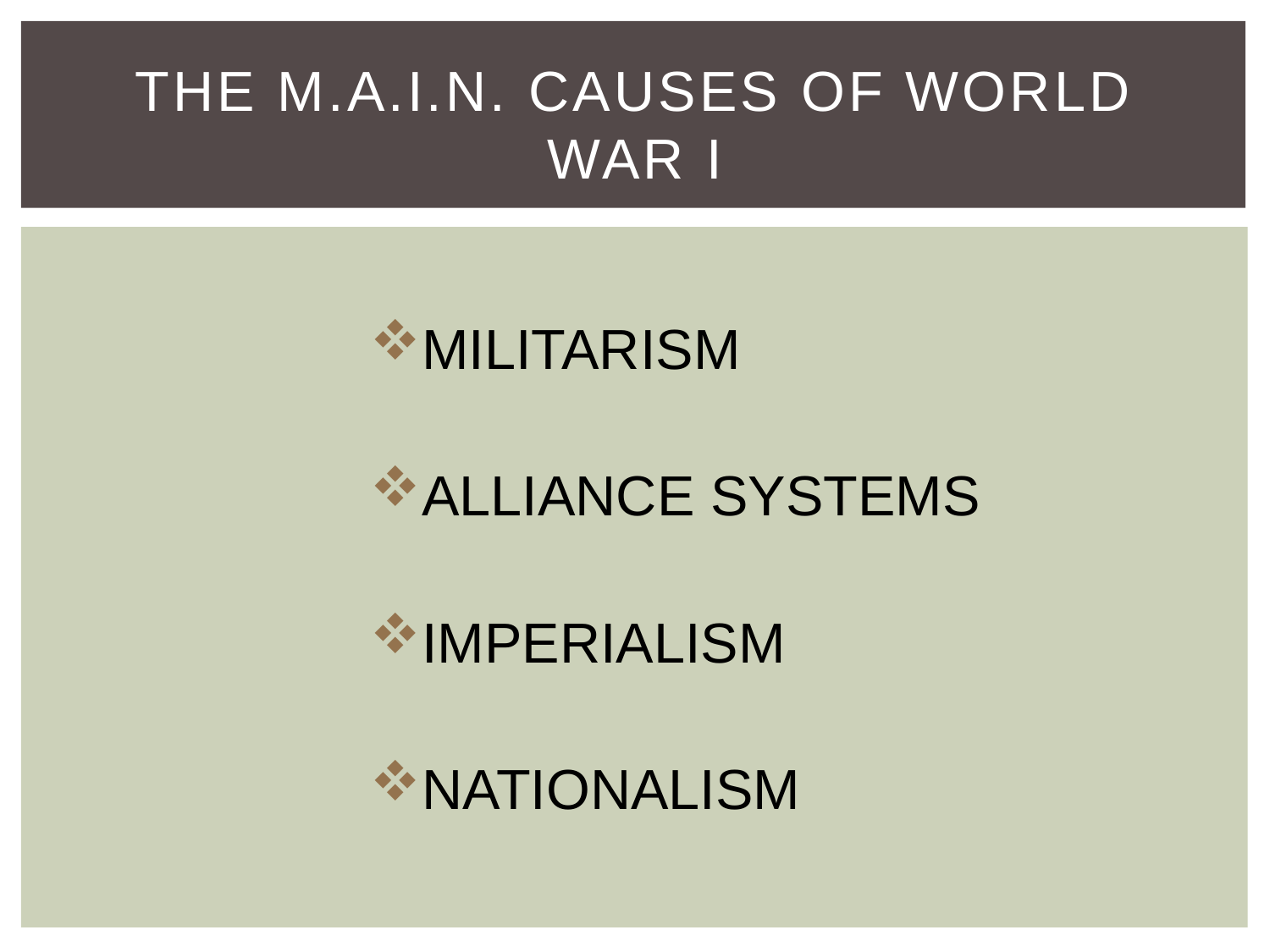

# The m.A.I.N. Causes of World War I
MILITARISM
ALLIANCE SYSTEMS
IMPERIALISM
NATIONALISM